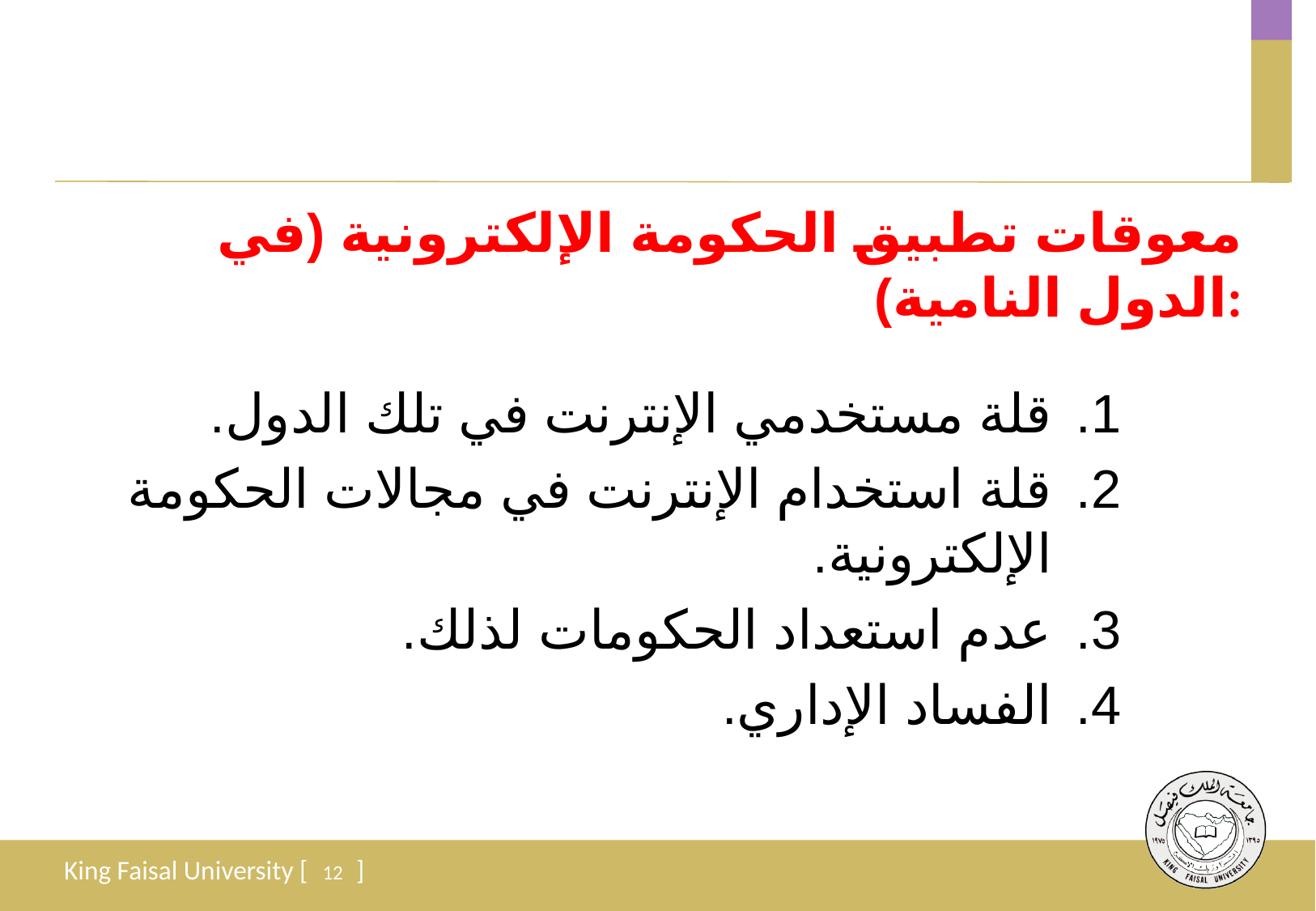

معوقات تطبيق الحكومة الإلكترونية (في الدول النامية):

قلة مستخدمي الإنترنت في تلك الدول.
قلة استخدام الإنترنت في مجالات الحكومة الإلكترونية.
عدم استعداد الحكومات لذلك.
الفساد الإداري.

12